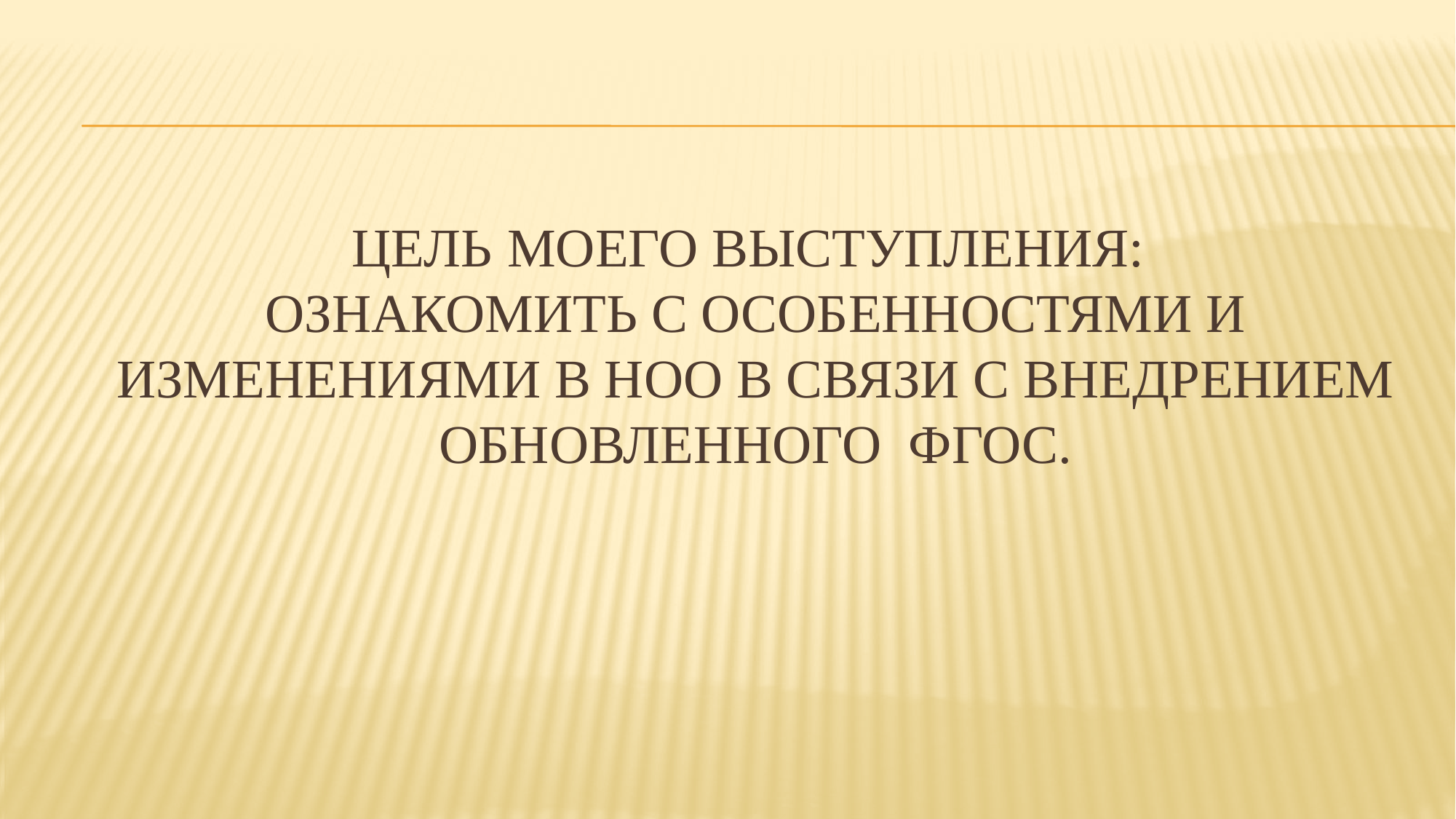

# Цель моего выступления: ознакомить с особенностями и изменениями в НОО в связи с внедрением обновленного  ФГОС.